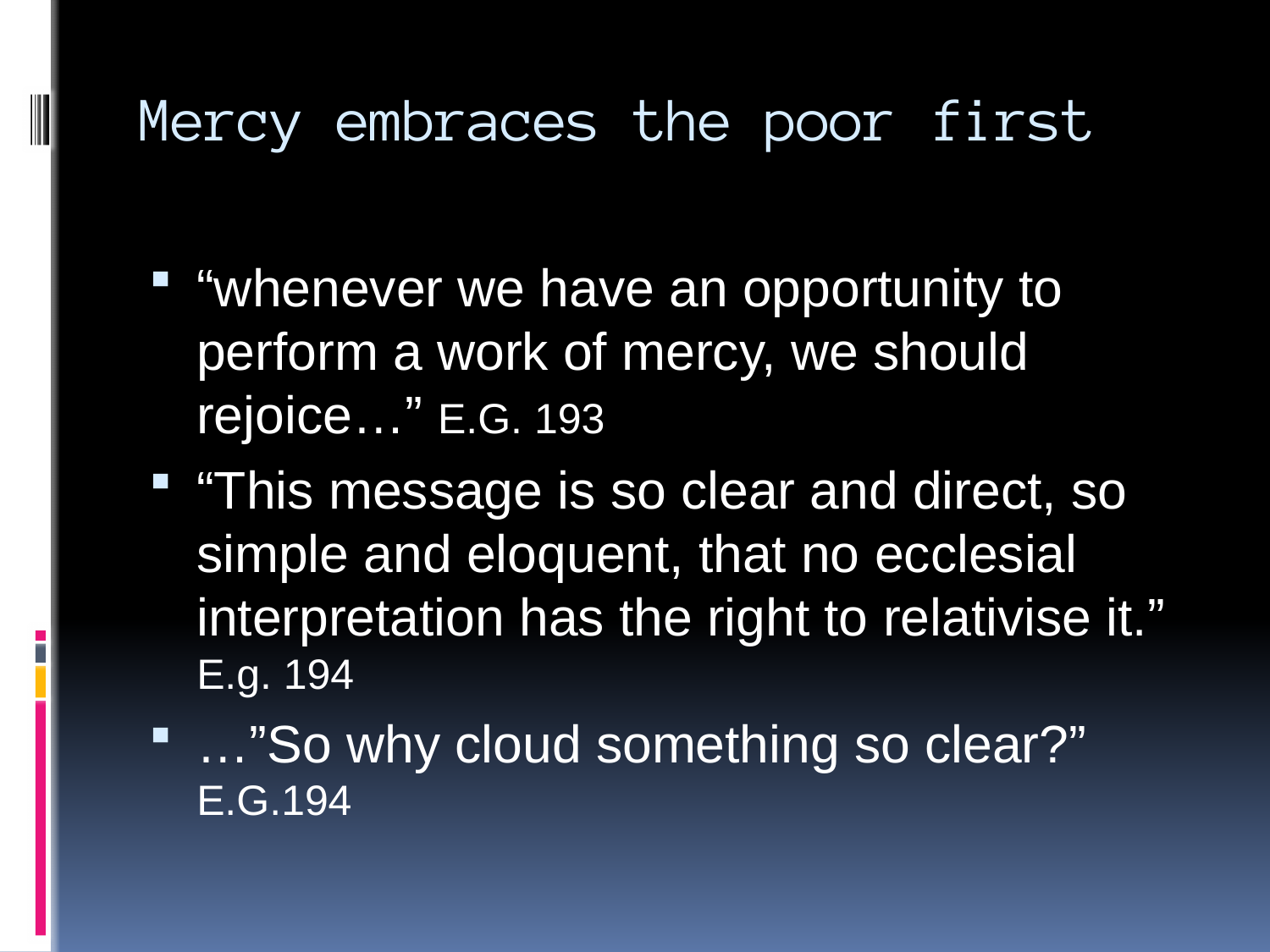

# Mercy embraces the poor first
“whenever we have an opportunity to perform a work of mercy, we should rejoice…” E.G. 193
“This message is so clear and direct, so simple and eloquent, that no ecclesial interpretation has the right to relativise it.” E.g. 194
…”So why cloud something so clear?” E.G.194